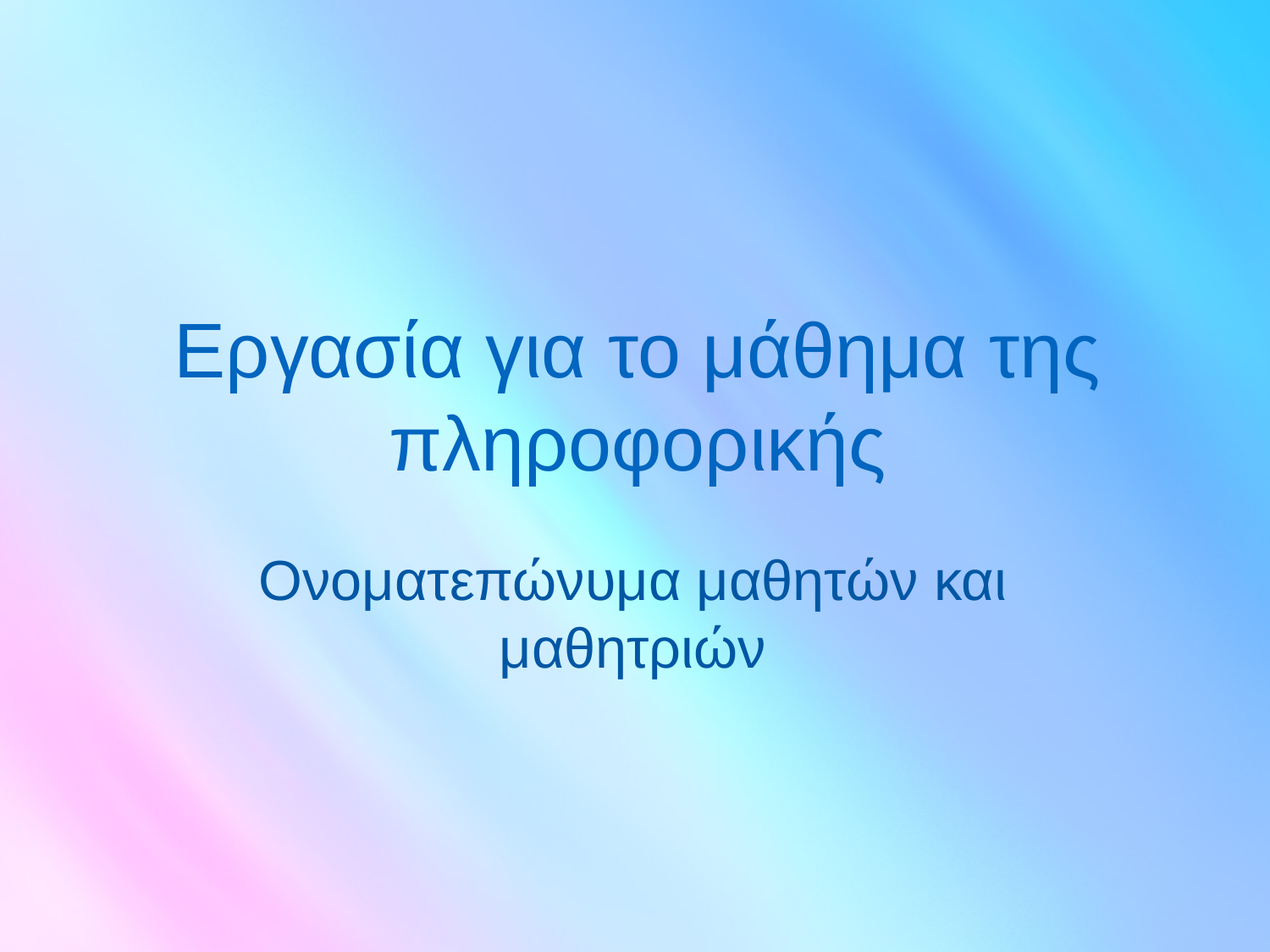

# Εργασία για το μάθημα της πληροφορικής
Ονοματεπώνυμα μαθητών και μαθητριών